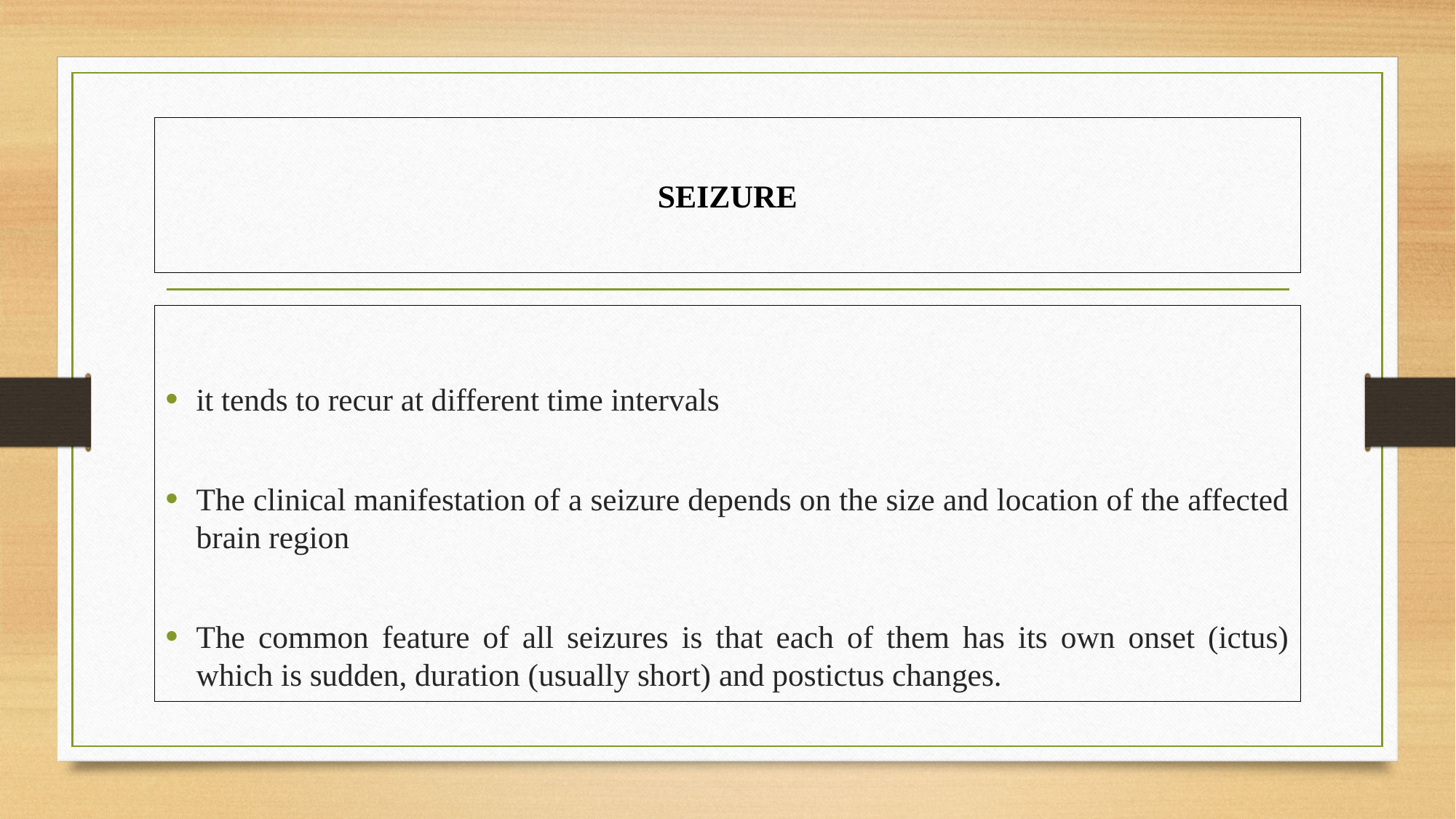

# SEIZURE

it tends to recur at different time intervals

The clinical manifestation of a seizure depends on the size and location of the affected brain region

The common feature of all seizures is that each of them has its own onset (ictus) which is sudden, duration (usually short) and postictus changes.